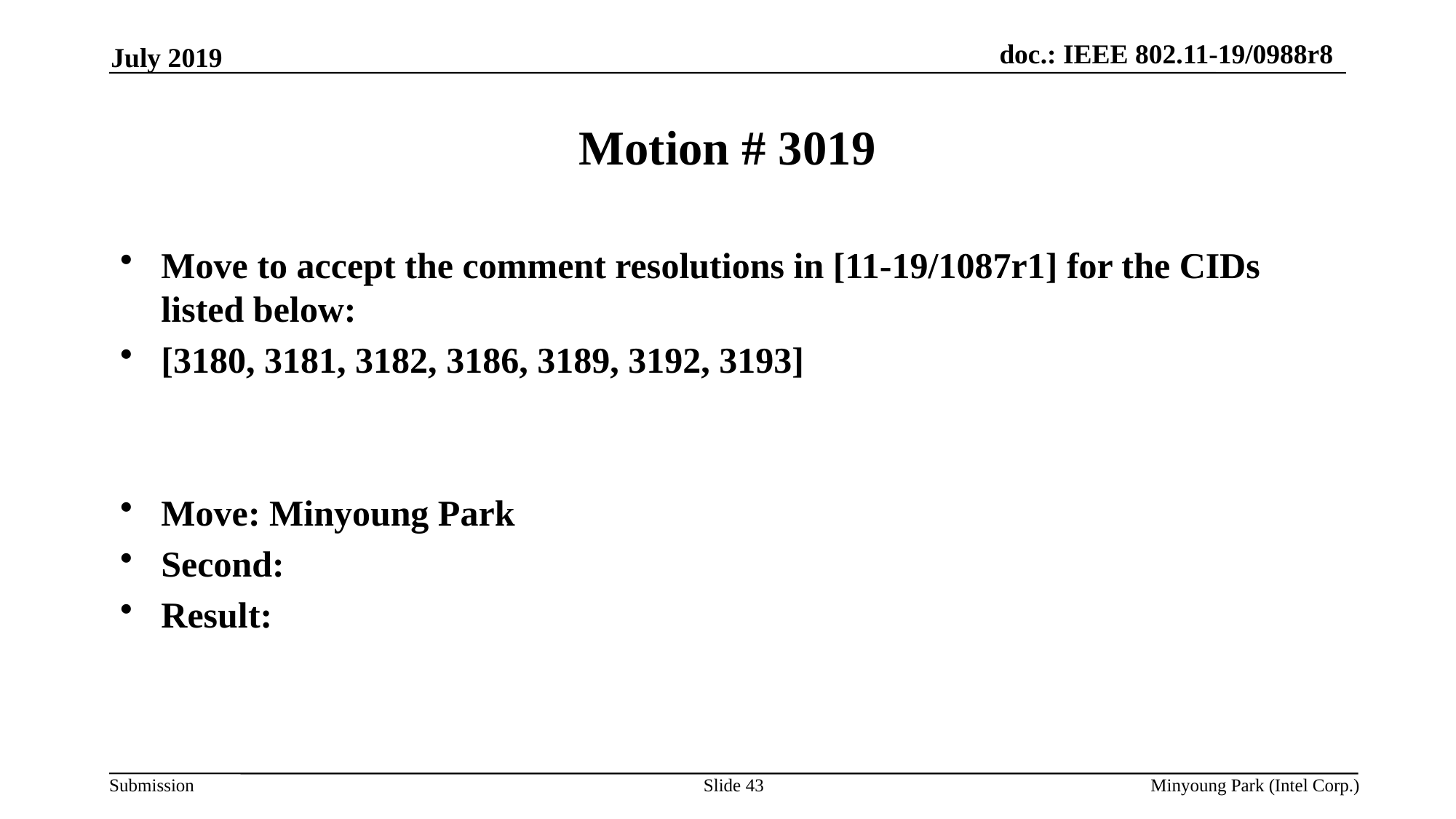

July 2019
# Motion # 3019
Move to accept the comment resolutions in [11-19/1087r1] for the CIDs listed below:
[3180, 3181, 3182, 3186, 3189, 3192, 3193]

Move: Minyoung Park
Second:
Result:

Slide 43
Minyoung Park (Intel Corp.)